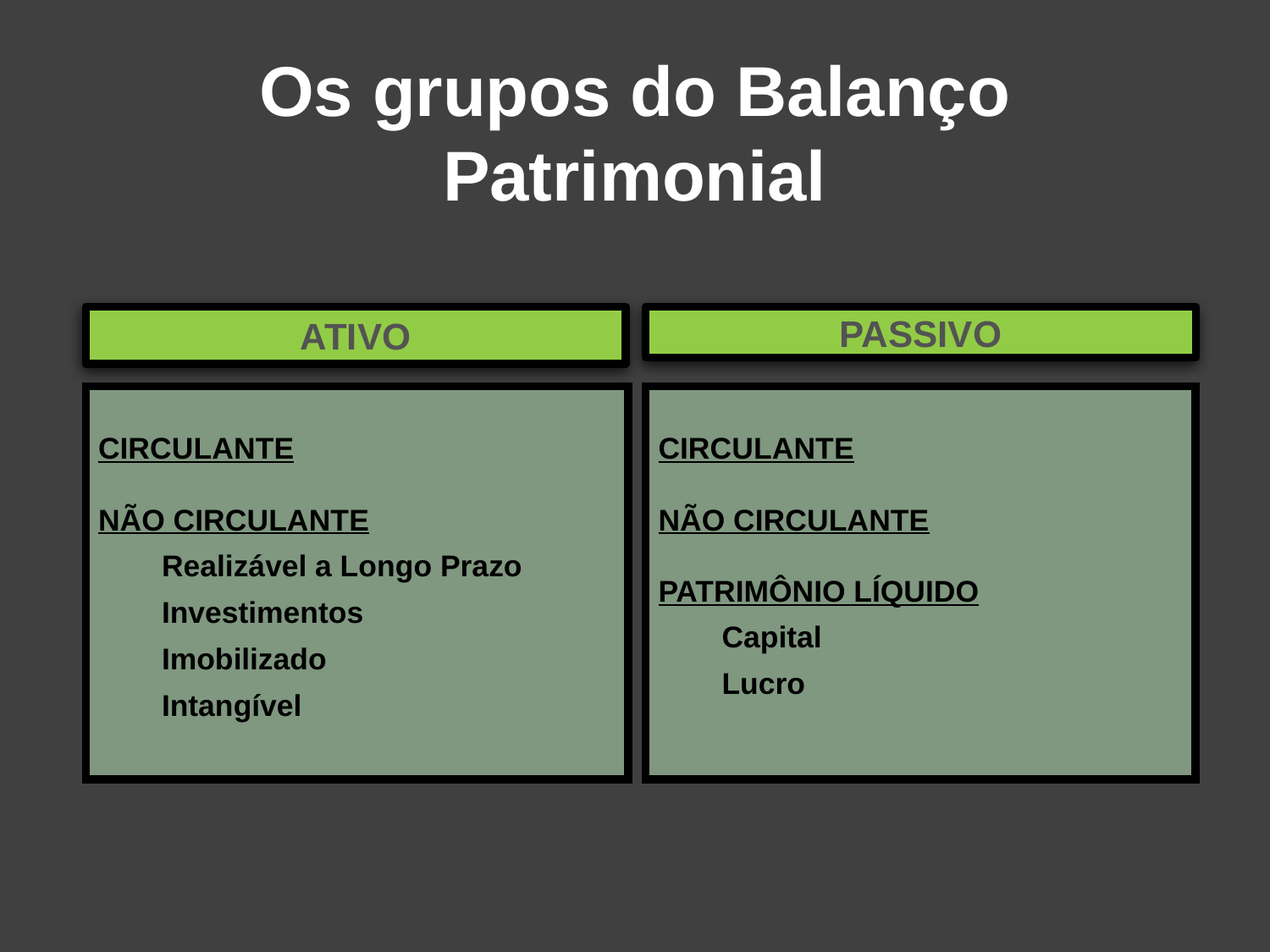

# Os grupos do Balanço Patrimonial

ATIVO
PASSIVO

CIRCULANTE

NÃO CIRCULANTE
Realizável a Longo Prazo
Investimentos
Imobilizado
Intangível

CIRCULANTE

NÃO CIRCULANTE

PATRIMÔNIO LÍQUIDO
Capital
Lucro